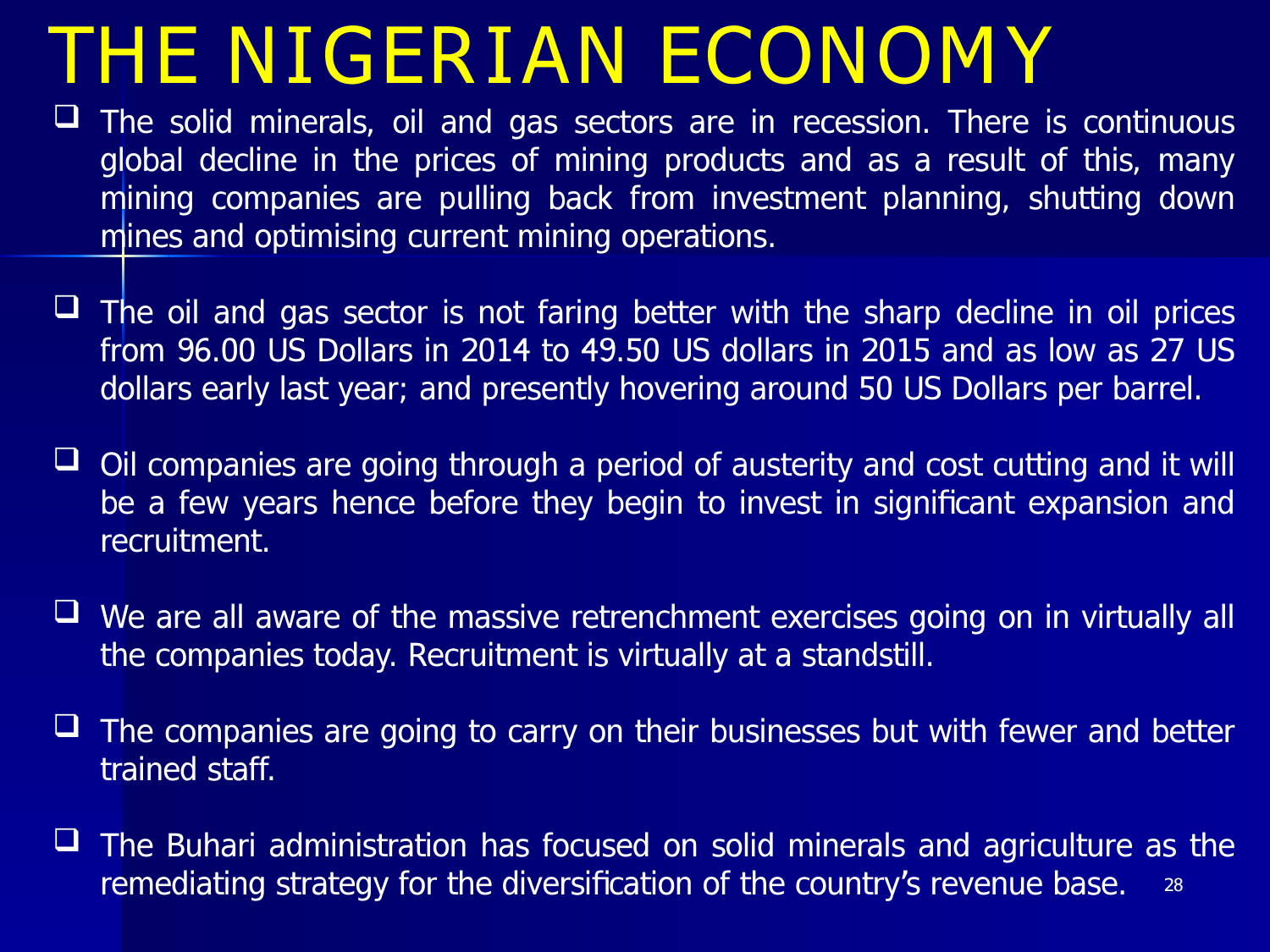

THE NIGERIAN ECONOMY
The solid minerals, oil and gas sectors are in recession. There is continuous global decline in the prices of mining products and as a result of this, many mining companies are pulling back from investment planning, shutting down mines and optimising current mining operations.

The oil and gas sector is not faring better with the sharp decline in oil prices from 96.00 US Dollars in 2014 to 49.50 US dollars in 2015 and as low as 27 US dollars early last year; and presently hovering around 50 US Dollars per barrel.

Oil companies are going through a period of austerity and cost cutting and it will be a few years hence before they begin to invest in significant expansion and recruitment.

We are all aware of the massive retrenchment exercises going on in virtually all the companies today. Recruitment is virtually at a standstill.

The companies are going to carry on their businesses but with fewer and better trained staff.

The Buhari administration has focused on solid minerals and agriculture as the remediating strategy for the diversification of the country’s revenue base.

28